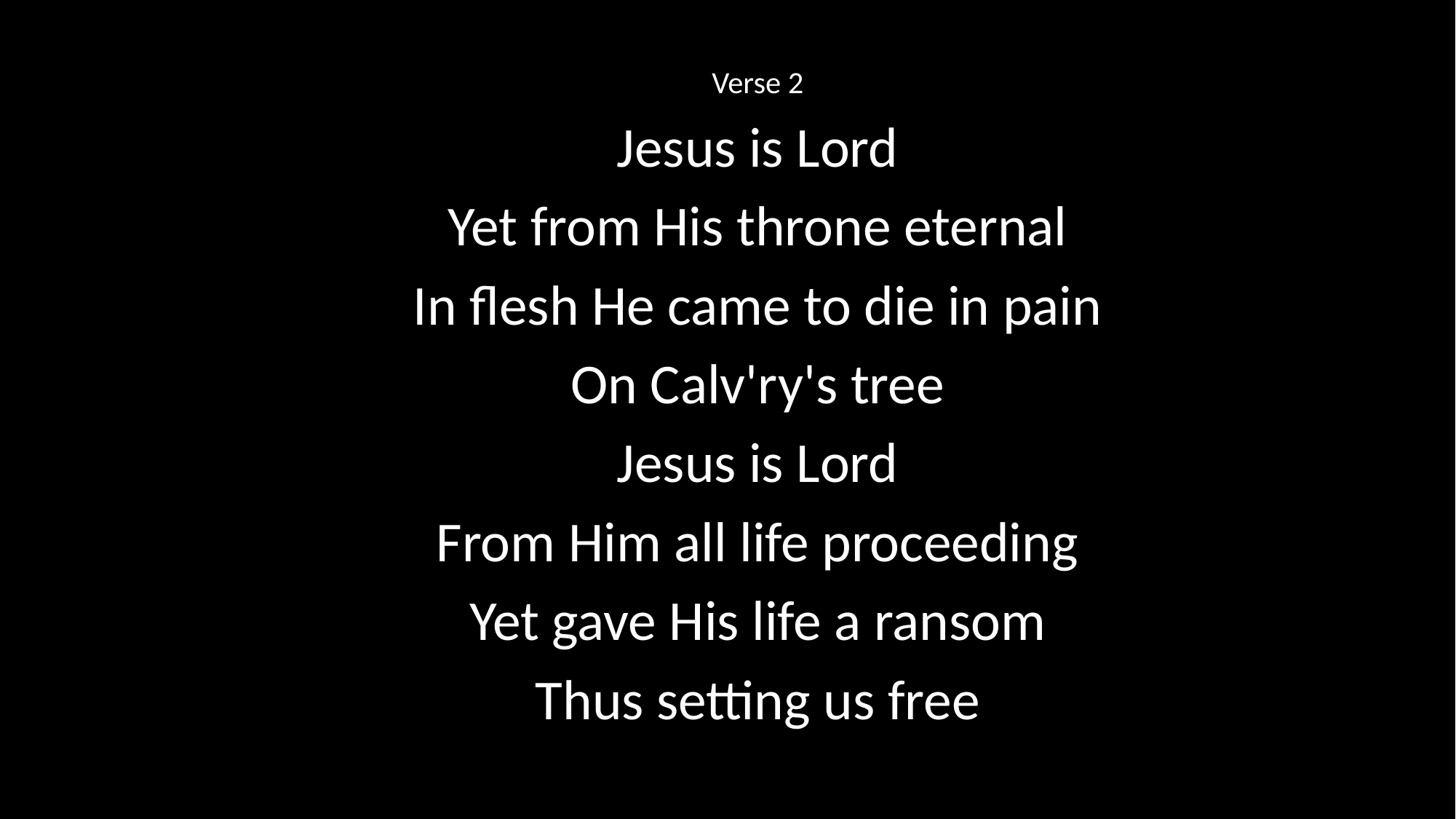

Verse 2
Jesus is Lord
Yet from His throne eternal
In flesh He came to die in pain
On Calv'ry's tree
Jesus is Lord
From Him all life proceeding
Yet gave His life a ransom
Thus setting us free